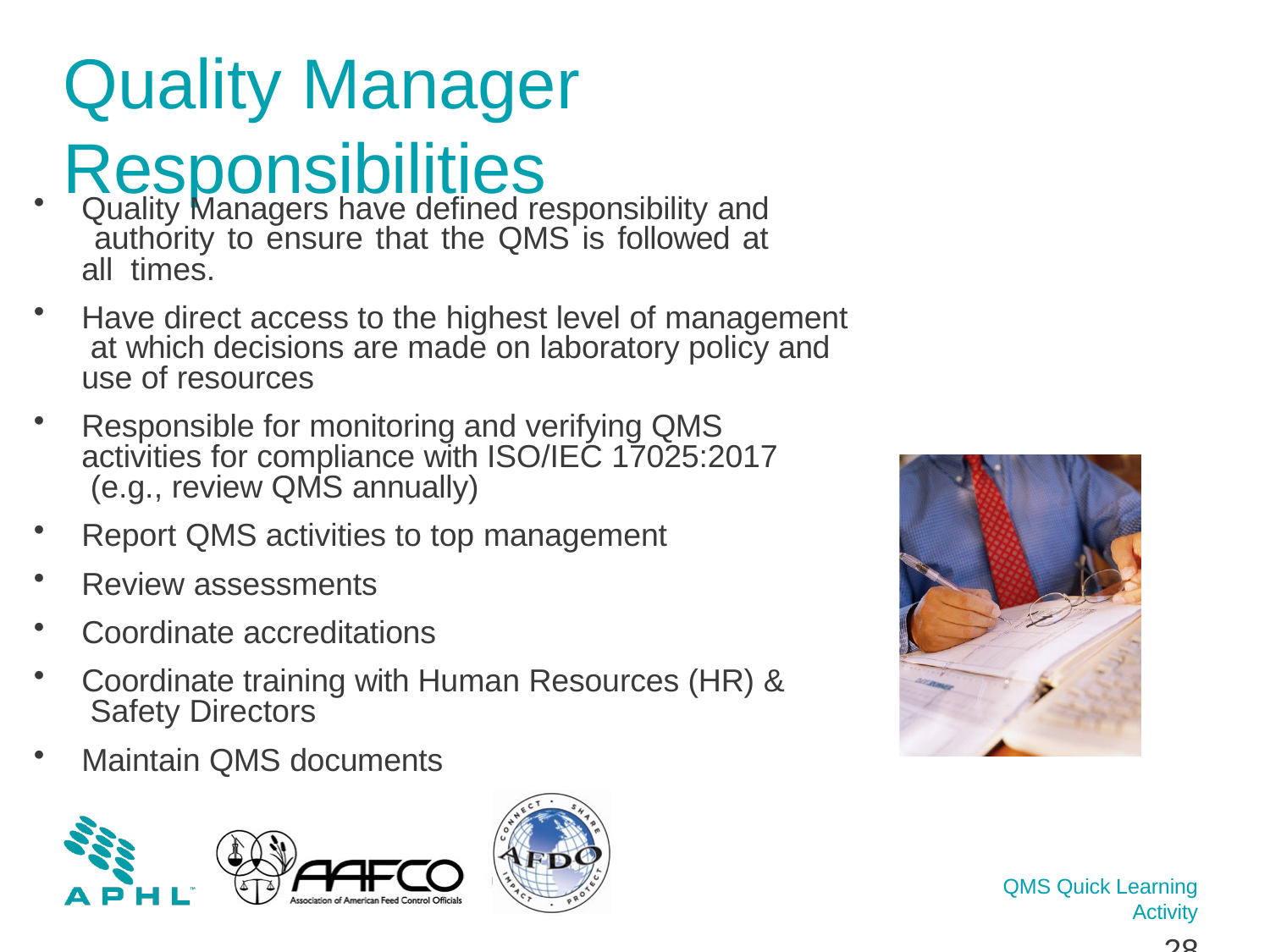

# Quality Manager Responsibilities
Quality Managers have defined responsibility and  authority to ensure that the QMS is followed at all  times.
Have direct access to the highest level of management  at which decisions are made on laboratory policy and  use of resources
Responsible for monitoring and verifying QMS  activities for compliance with ISO/IEC 17025:2017  (e.g., review QMS annually)
Report QMS activities to top management
Review assessments
Coordinate accreditations
Coordinate training with Human Resources (HR) &  Safety Directors
Maintain QMS documents

QMS Quick Learning Activity
28